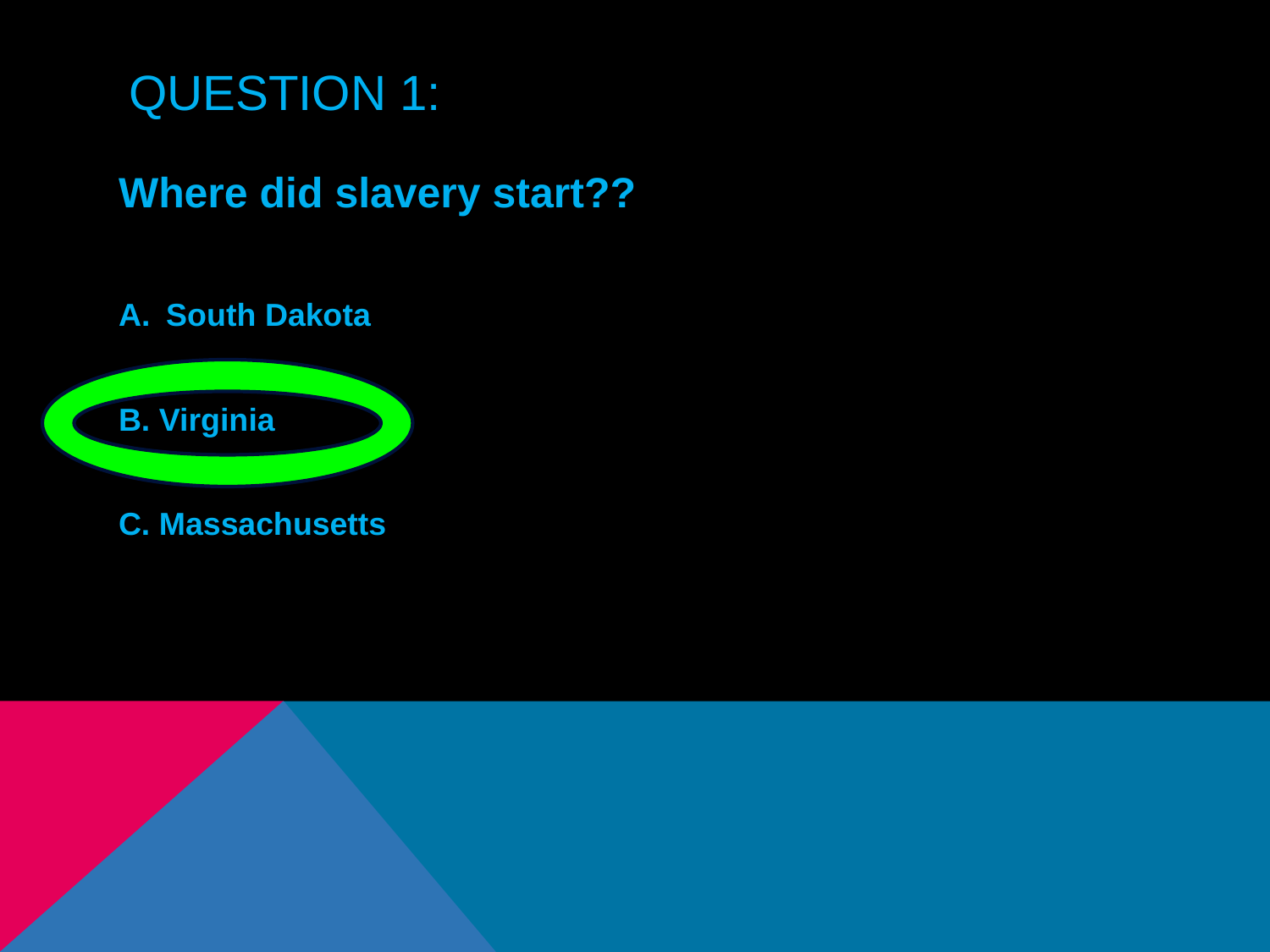

# Question 1:
Where did slavery start??

South Dakota

B. Virginia

C. Massachusetts